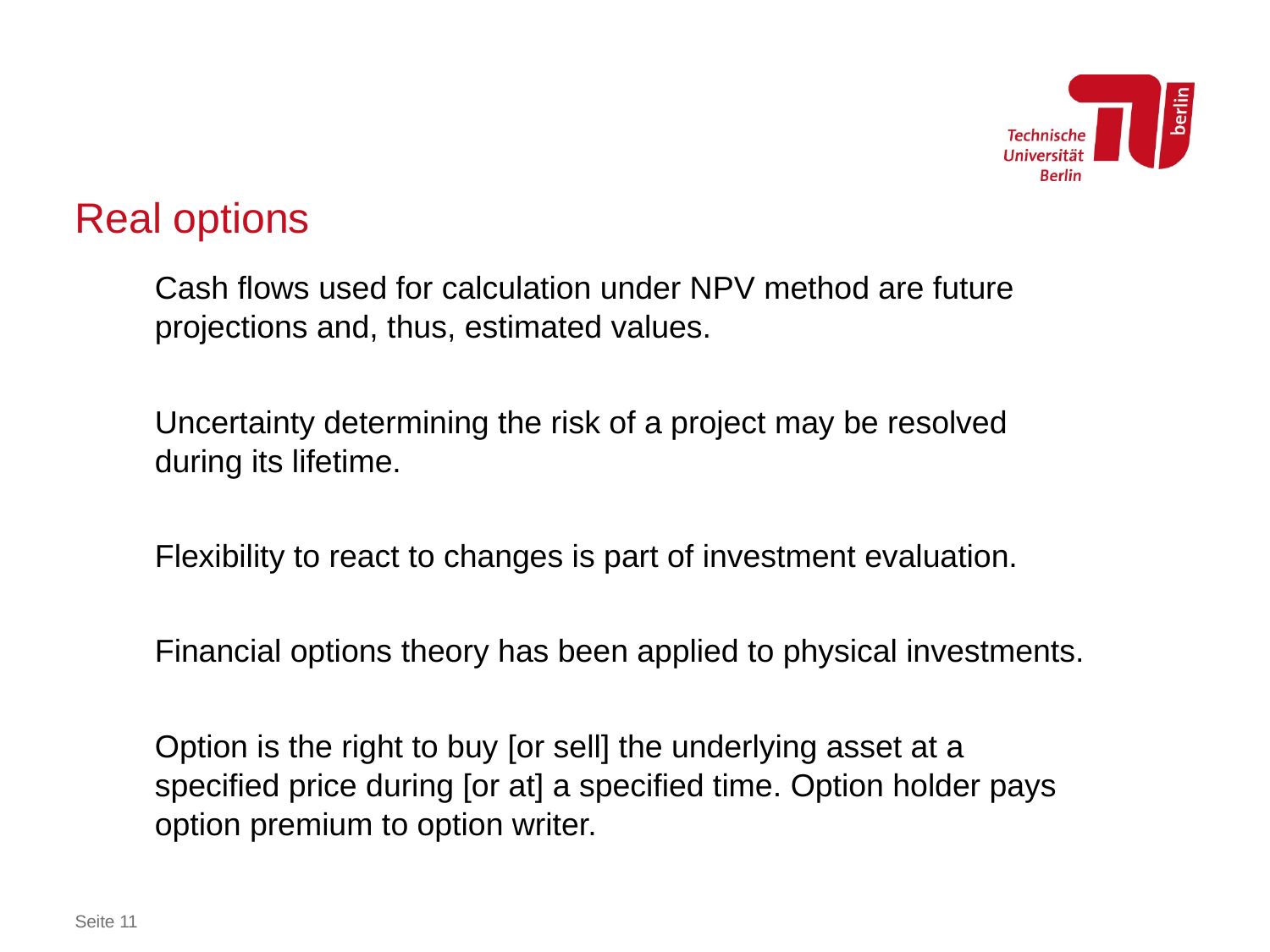

# Real options
Cash flows used for calculation under NPV method are future projections and, thus, estimated values.

Uncertainty determining the risk of a project may be resolved during its lifetime.

Flexibility to react to changes is part of investment evaluation.

Financial options theory has been applied to physical investments.

Option is the right to buy [or sell] the underlying asset at a specified price during [or at] a specified time. Option holder pays option premium to option writer.
Seite 11